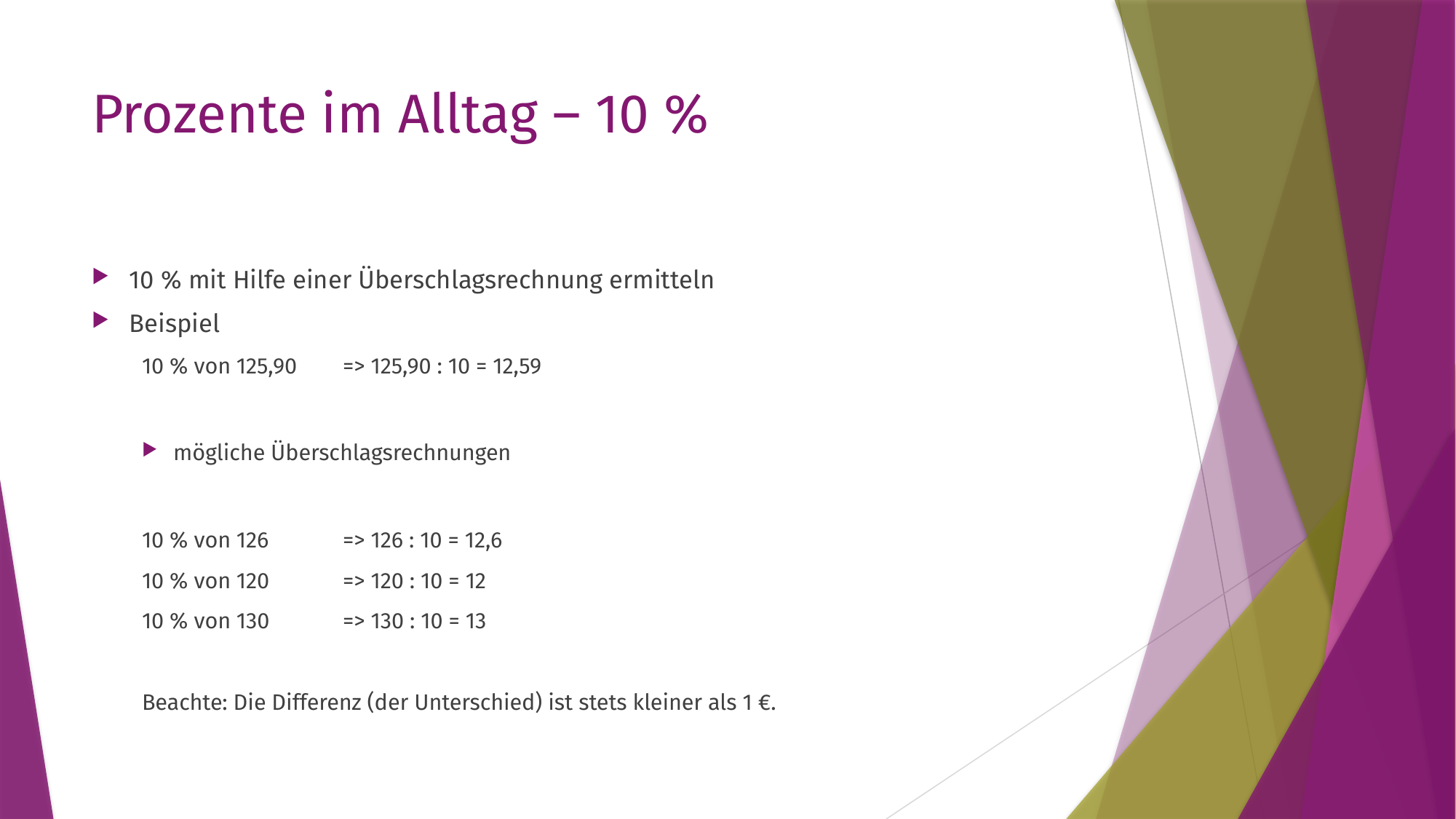

# Prozente im Alltag – 10 %
10 % mit Hilfe einer Überschlagsrechnung ermitteln
Beispiel
10 % von 125,90	=> 125,90 : 10 = 12,59

mögliche Überschlagsrechnungen

10 % von 126 	=> 126 : 10 = 12,6
10 % von 120 	=> 120 : 10 = 12
10 % von 130	=> 130 : 10 = 13

Beachte: Die Differenz (der Unterschied) ist stets kleiner als 1 €.